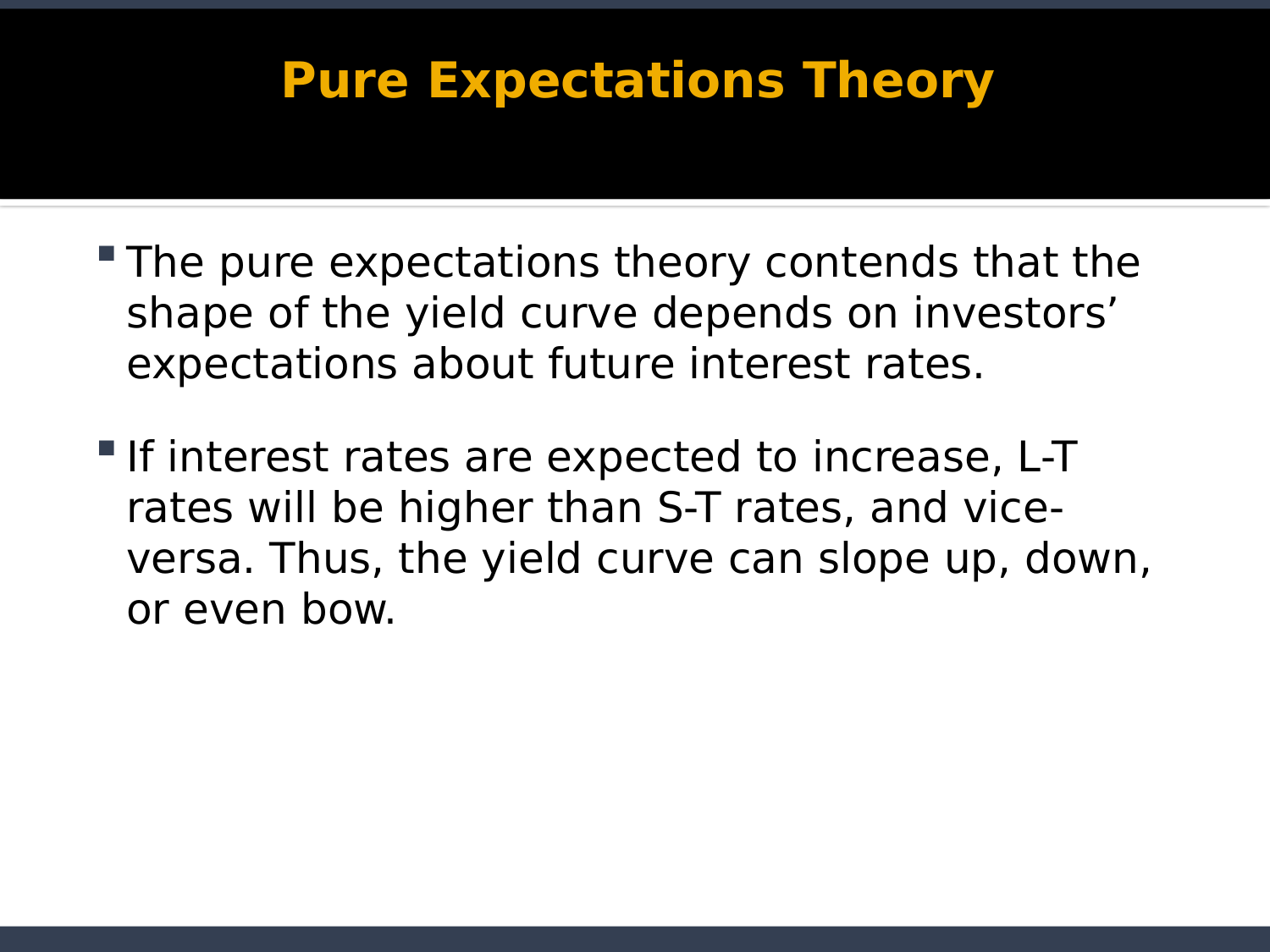

# Pure Expectations Theory
The pure expectations theory contends that the shape of the yield curve depends on investors’ expectations about future interest rates.
If interest rates are expected to increase, L-T rates will be higher than S-T rates, and vice-versa. Thus, the yield curve can slope up, down, or even bow.